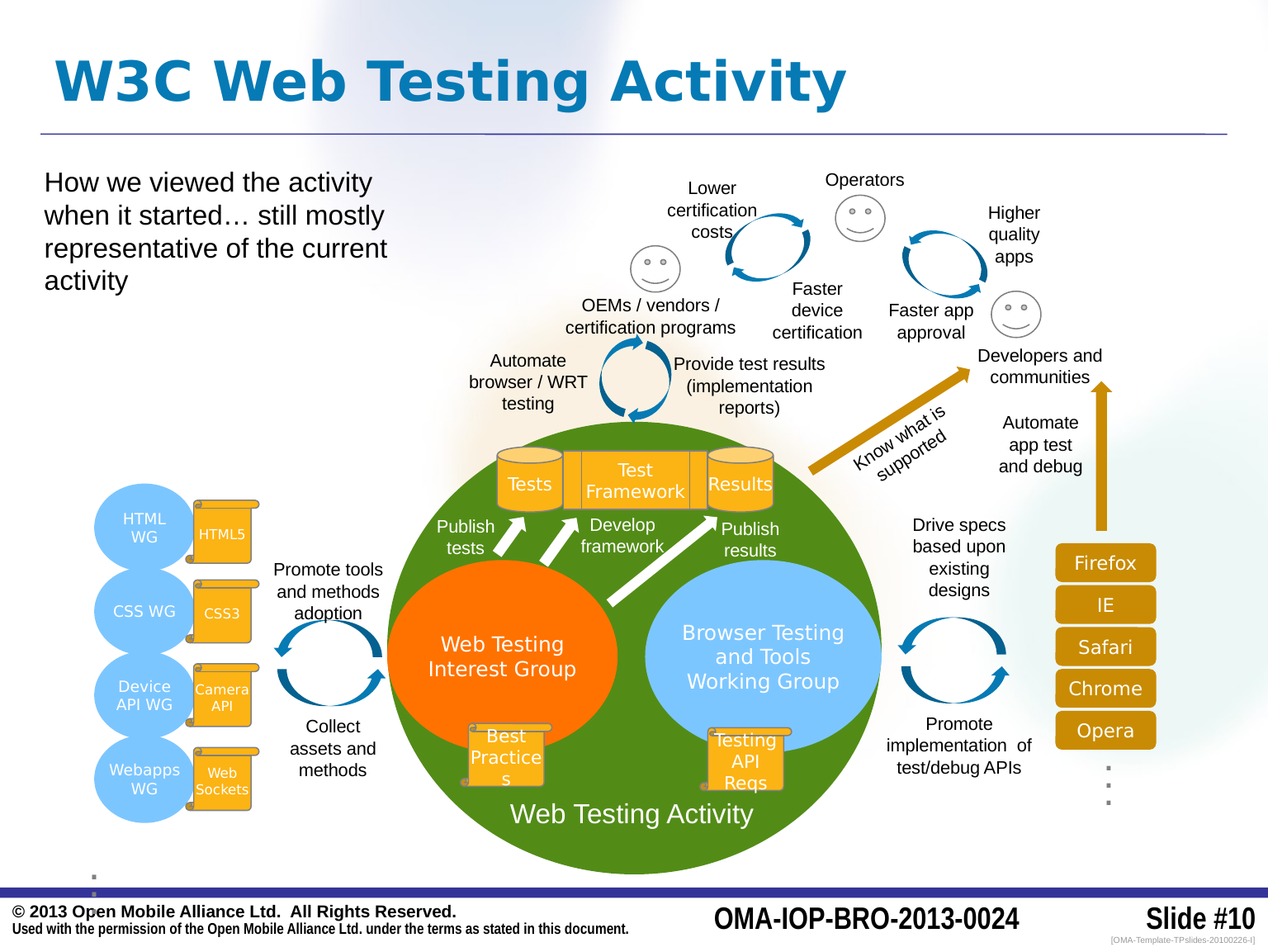

# W3C Web Testing Activity
How we viewed the activity when it started… still mostly representative of the current activity
Operators
Lower certification costs
Higher quality apps

Faster device certification
OEMs / vendors / certification programs

Faster app approval

Developers and communities
Automate browser / WRT testing
Provide test results (implementation reports)
Automate app test and debug

Know what is supported

Tests
Results
Test Framework
HTML WG
HTML5
Develop
framework
Drive specs based upon existing designs
Publish tests
Publish results

Firefox

Promote tools and methods adoption
Web Testing Interest Group
Browser Testing and Tools Working Group
CSS WG
CSS3
IE

Safari
Device API WG
Camera API

Chrome
Promote implementation  of test/debug APIs
Collect assets and methods
Opera
Best
Practices
Testing API Reqs
Webapps WG
Web Sockets
.
.
.
Web Testing Activity
.
.
.